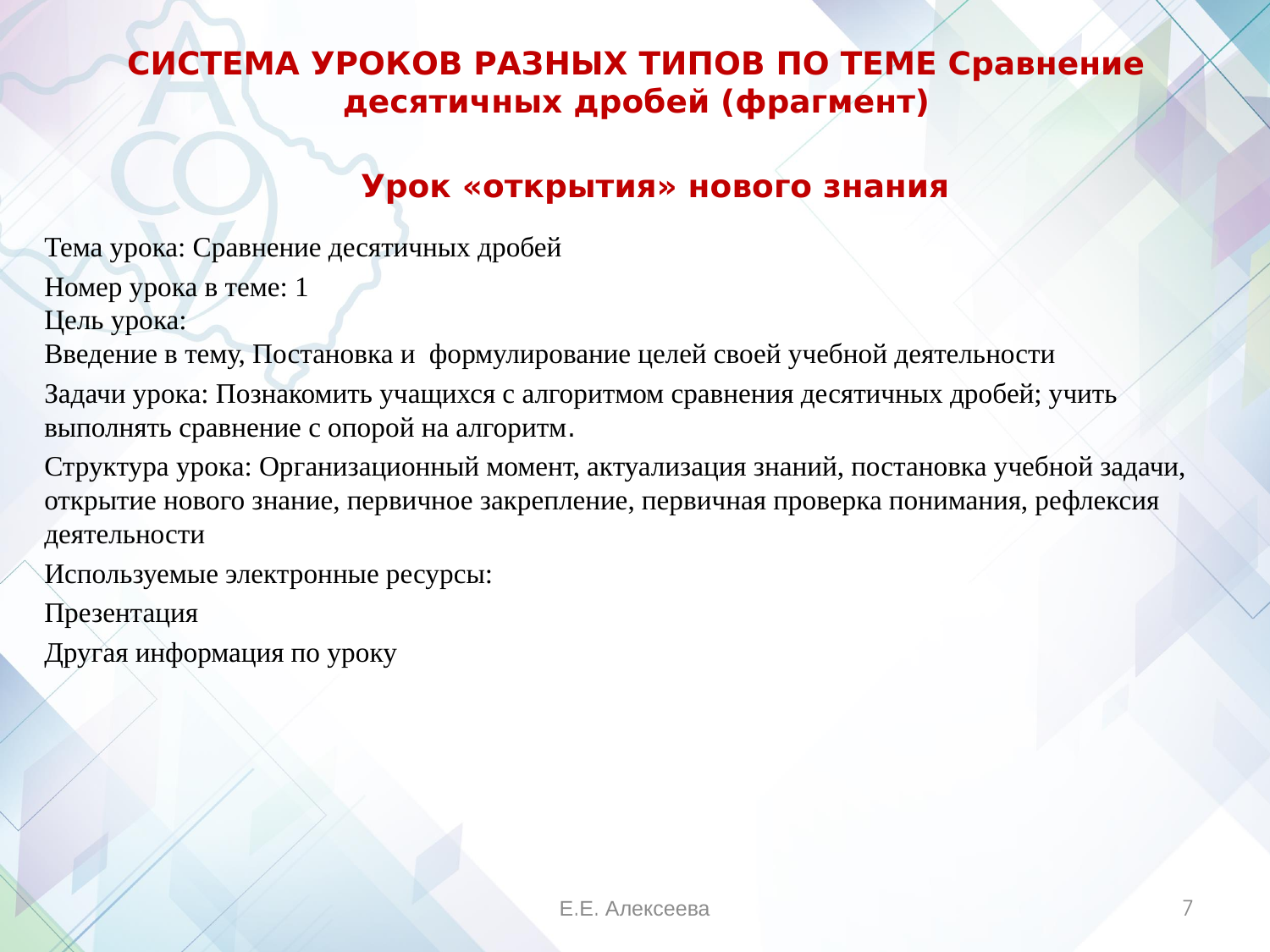

# СИСТЕМА УРОКОВ РАЗНЫХ ТИПОВ ПО ТЕМЕ Сравнение десятичных дробей (фрагмент)
Урок «открытия» нового знания
Тема урока: Сравнение десятичных дробей
Номер урока в теме: 1
Цель урока:
Введение в тему, Постановка и  формулирование целей своей учебной деятельности
Задачи урока: Познакомить учащихся с алгоритмом сравнения десятичных дробей; учить выполнять сравнение с опорой на алгоритм.
Структура урока: Организационный момент, актуализация знаний, постановка учебной задачи, открытие нового знание, первичное закрепление, первичная проверка понимания, рефлексия деятельности
Используемые электронные ресурсы:
Презентация
Другая информация по уроку
Е.Е. Алексеева
7